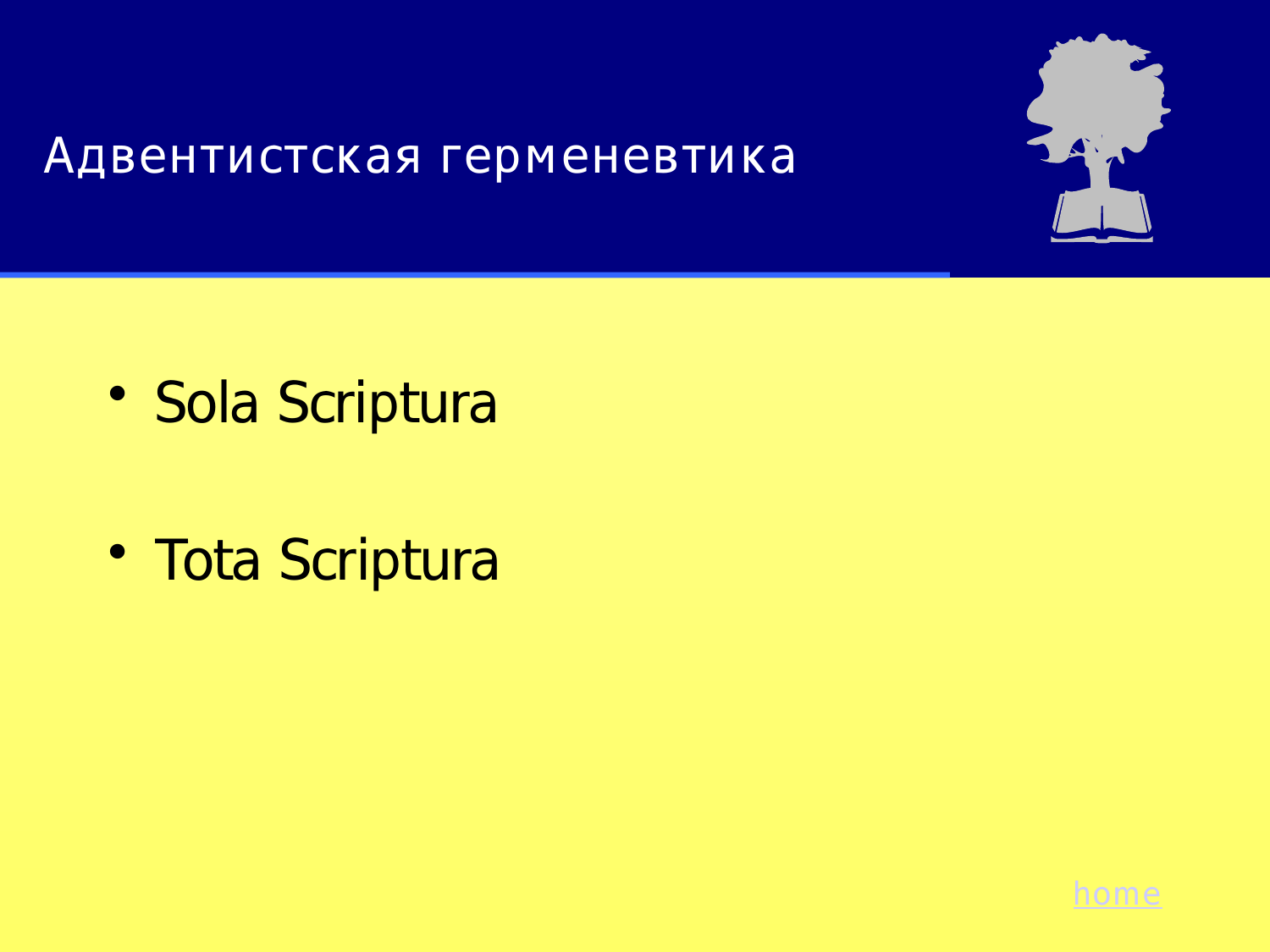

# Адвентистская герменевтика
Sola Scriptura

Tota Scriptura